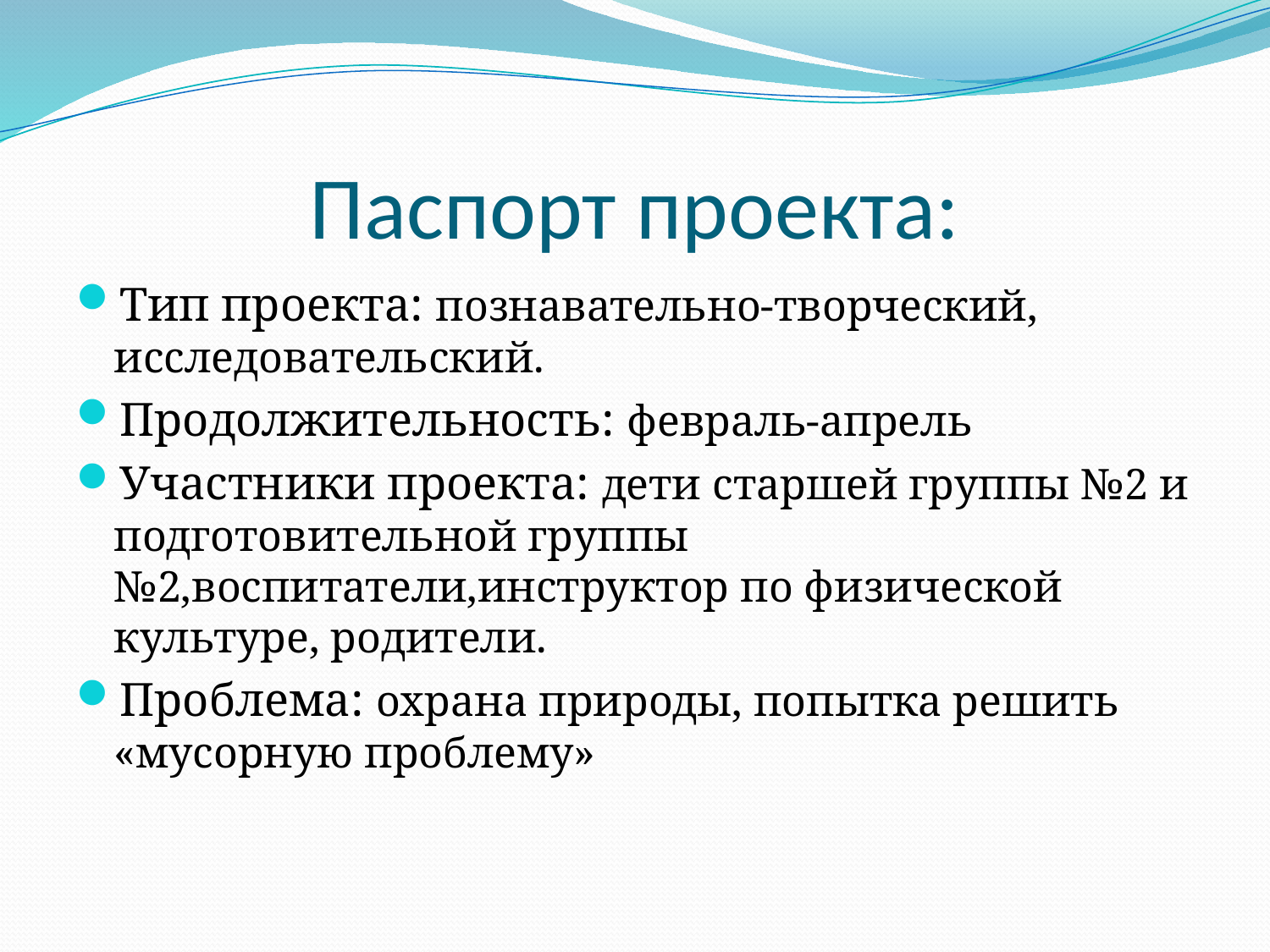

# Паспорт проекта:
Тип проекта: познавательно-творческий, исследовательский.
Продолжительность: февраль-апрель
Участники проекта: дети старшей группы №2 и подготовительной группы №2,воспитатели,инструктор по физической культуре, родители.
Проблема: охрана природы, попытка решить «мусорную проблему»